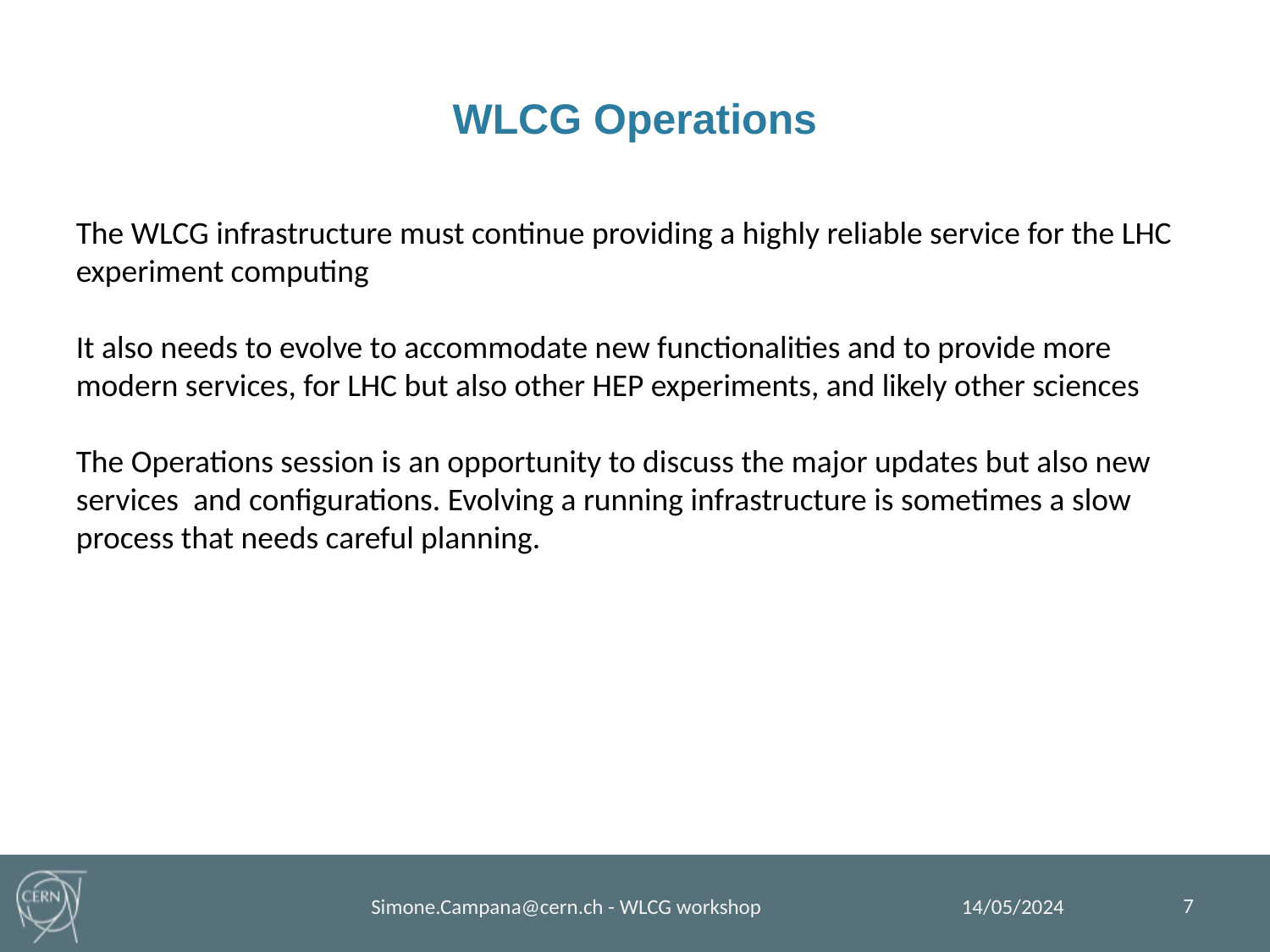

# WLCG Operations
The WLCG infrastructure must continue providing a highly reliable service for the LHC experiment computing

It also needs to evolve to accommodate new functionalities and to provide more modern services, for LHC but also other HEP experiments, and likely other sciences

The Operations session is an opportunity to discuss the major updates but also new services  and configurations. Evolving a running infrastructure is sometimes a slow process that needs careful planning.
7
14/05/2024
Simone.Campana@cern.ch - WLCG workshop